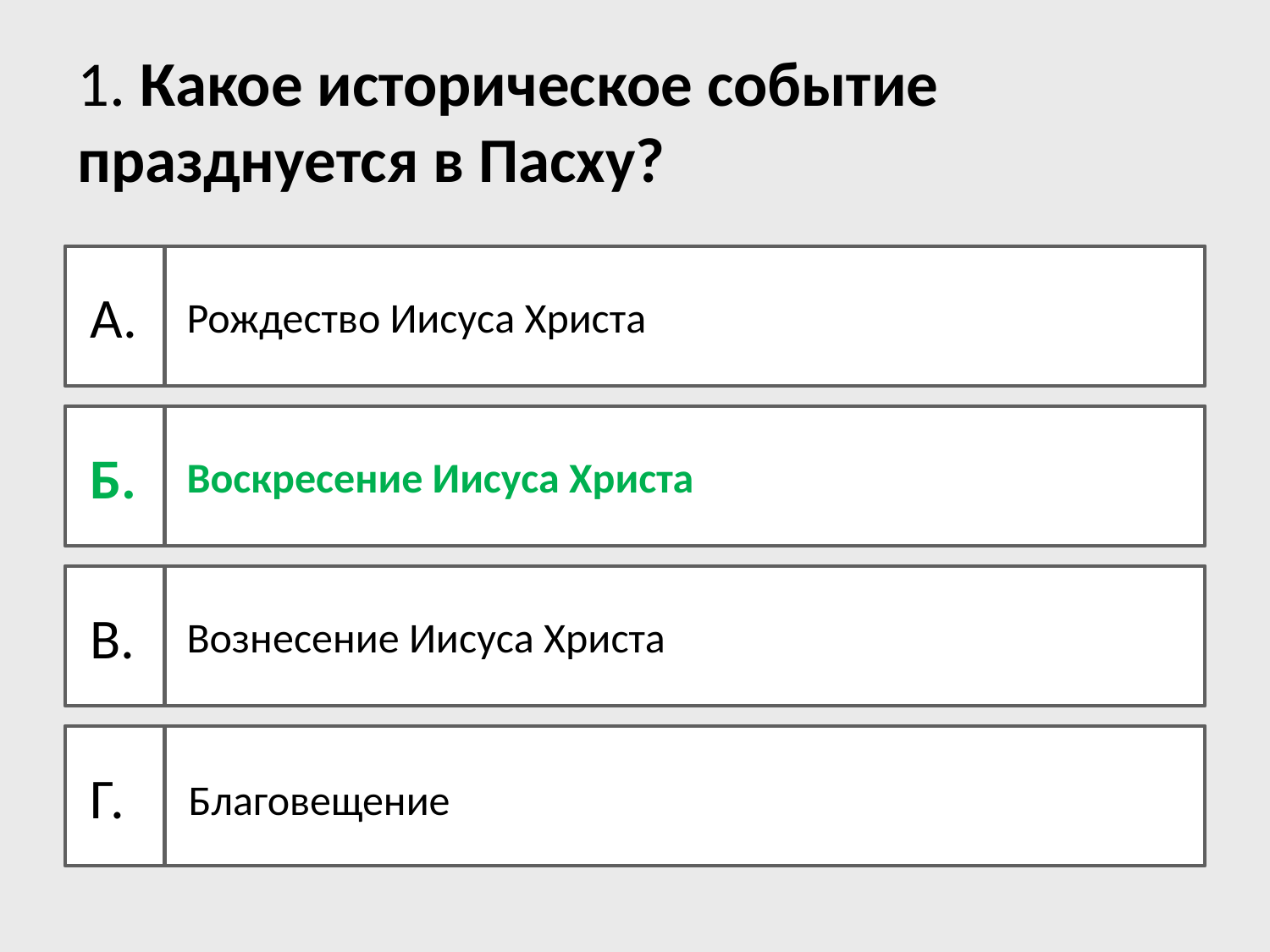

1. Какое историческое событие
празднуется в Пасху?

 А.
 Рождество Иисуса Христа
 Б.
 Воскресение Иисуса Христа
 В.
 Вознесение Иисуса Христа
 Г.
 Благовещение